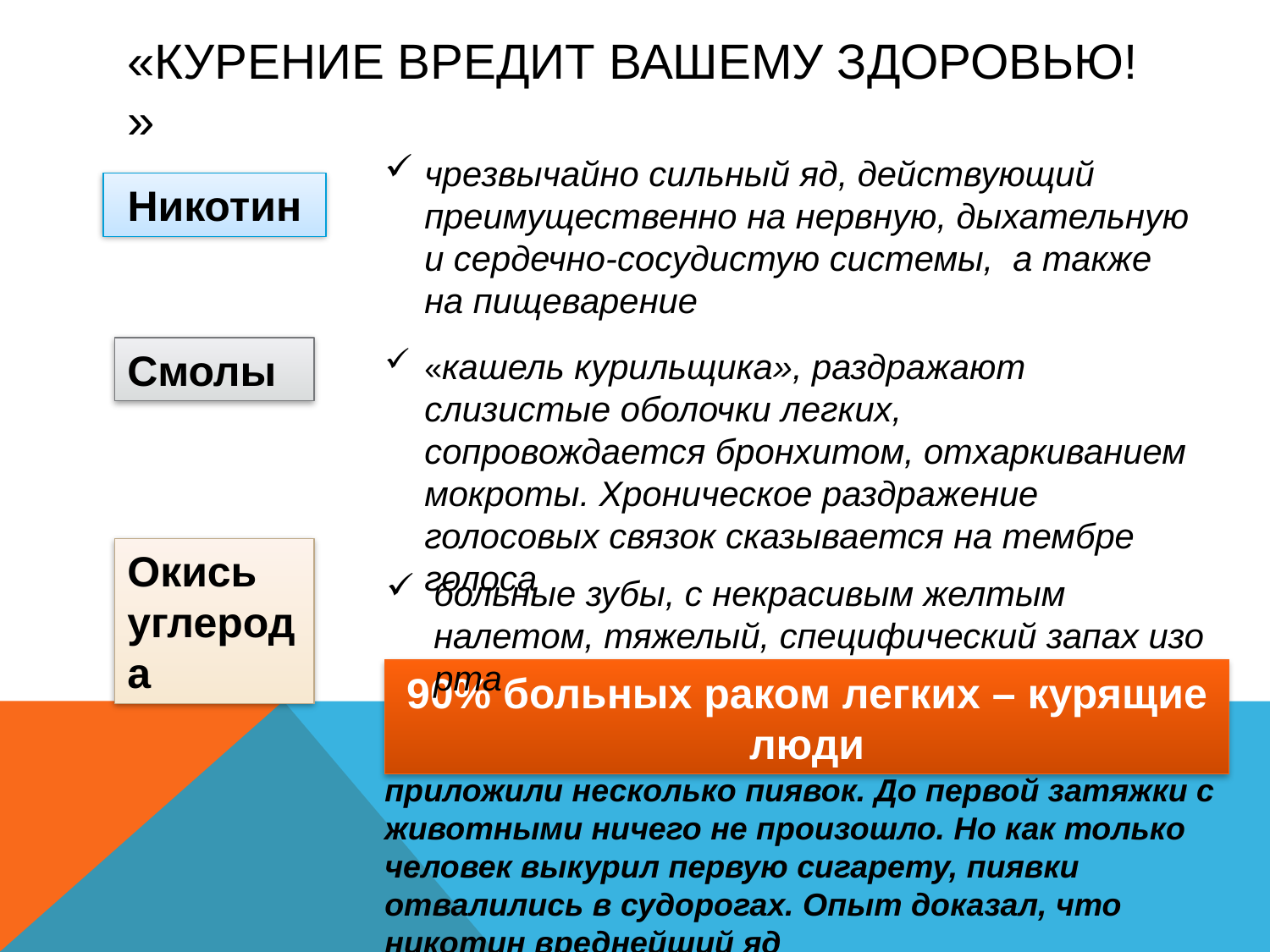

# «Курение вредит Вашему здоровью!»
чрезвычайно сильный яд, действующий преимущественно на нервную, дыхательную и сердечно-сосудистую системы,  а также на пищеварение
 Никотин
Смолы
«кашель курильщика», раздражают слизистые оболочки легких, сопровождается бронхитом, отхаркиванием мокроты. Хроническое раздражение голосовых связок сказывается на тембре голоса
Окись углерода
больные зубы, с некрасивым желтым налетом, тяжелый, специфический запах изо рта
90% больных раком легких – курящие люди
Однажды был поставлен опыт: на тело курящего приложили несколько пиявок. До первой затяжки с животными ничего не произошло. Но как только человек выкурил первую сигарету, пиявки отвалились в судорогах. Опыт доказал, что никотин вреднейший яд